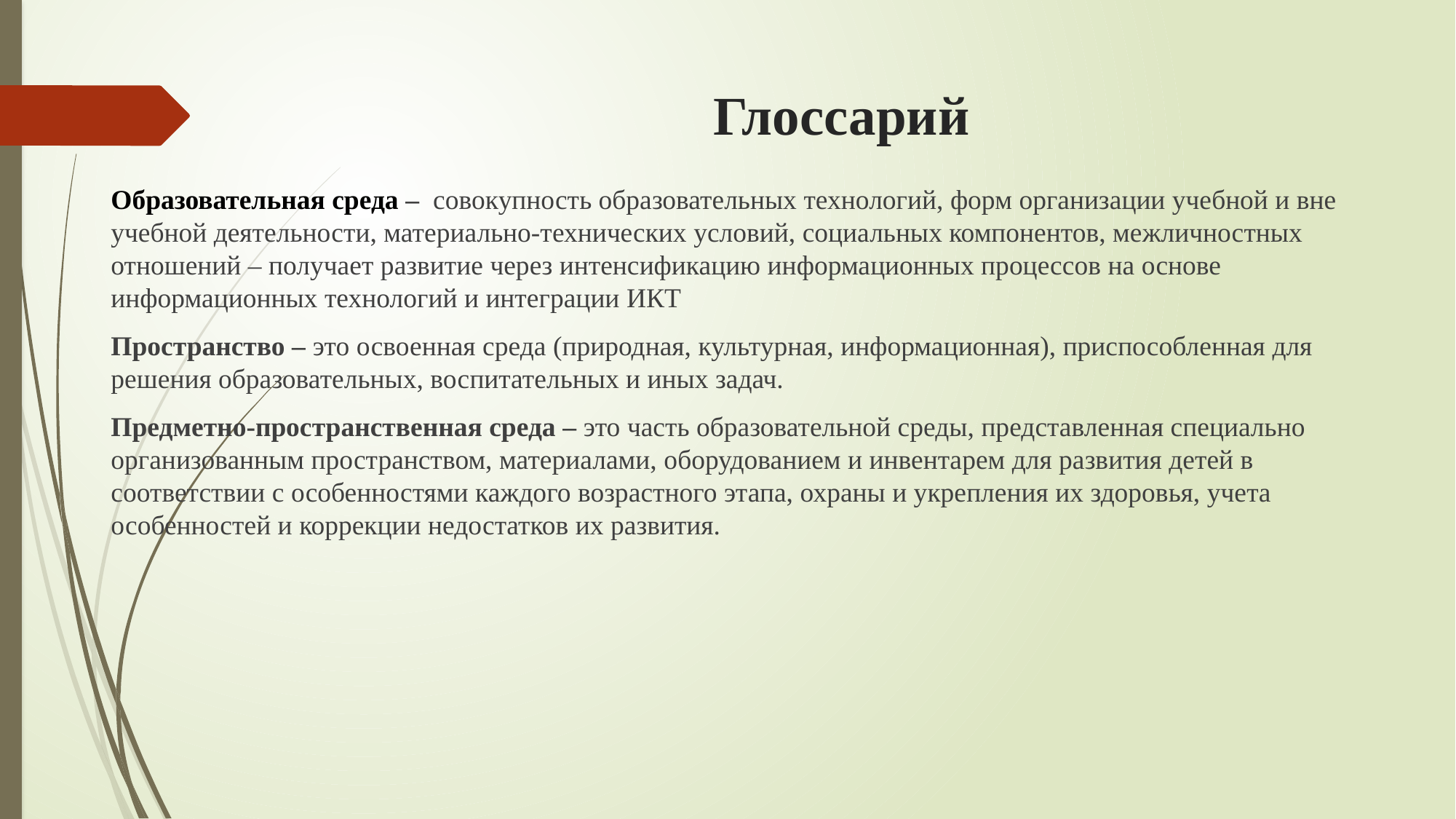

# Глоссарий
Образовательная среда –  совокупность образовательных технологий, форм организации учебной и вне учебной деятельности, материально-технических условий, социальных компонентов, межличностных отношений – получает развитие через интенсификацию информационных процессов на основе информационных технологий и интеграции ИКТ
Пространство – это освоенная среда (природная, культурная, информационная), приспособленная для решения образовательных, воспитательных и иных задач.
Предметно-пространственная среда – это часть образовательной среды, представленная специально организованным пространством, материалами, оборудованием и инвентарем для развития детей в соответствии с особенностями каждого возрастного этапа, охраны и укрепления их здоровья, учета особенностей и коррекции недостатков их развития.